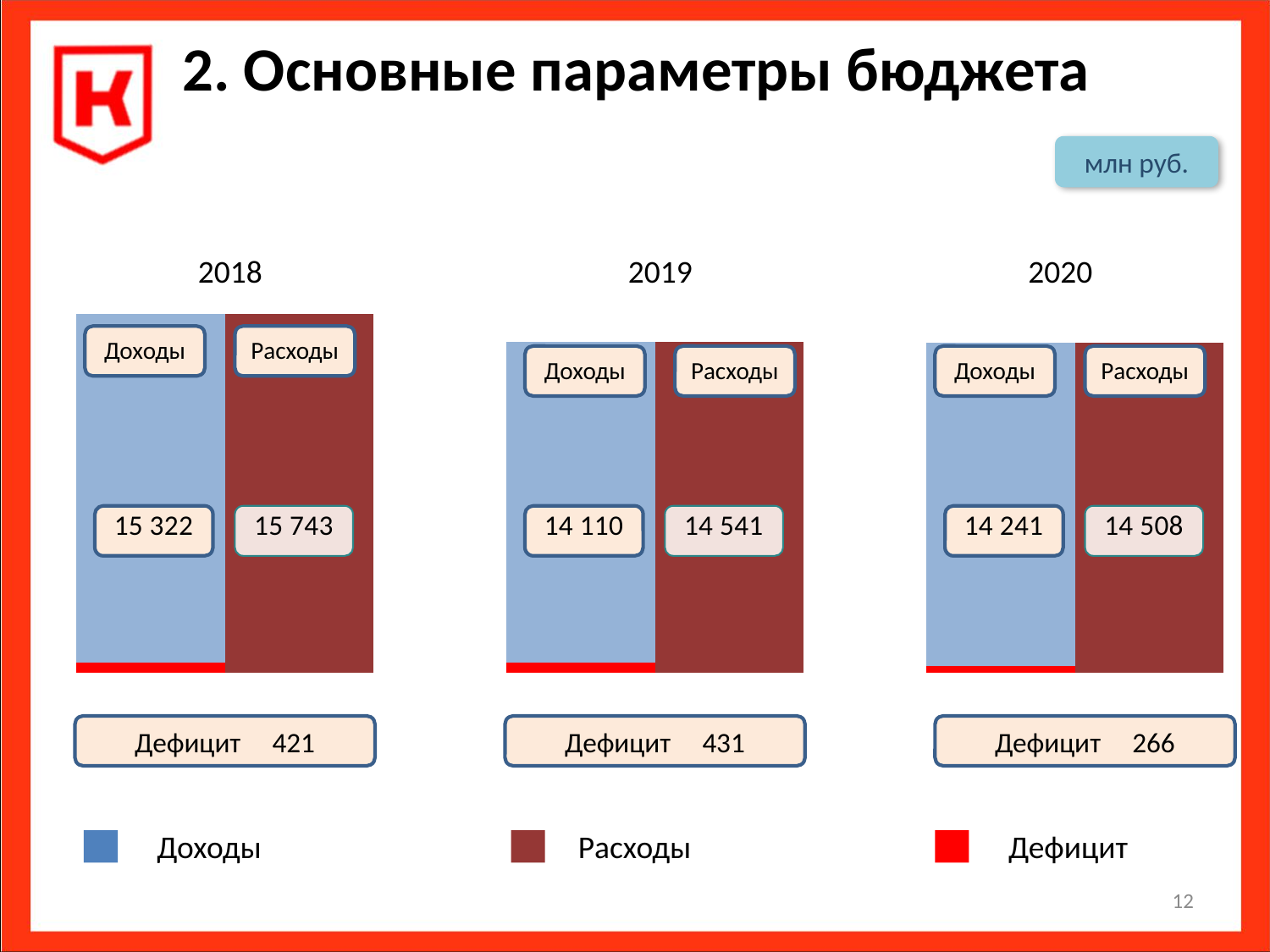

# 2. Основные параметры бюджета

### Chart

| Category | Дефицит | Доход | Дефицит2 |
|---|---|---|---|
| Дох | 421.0 | 15322.0 | None |
| Расх | None | None | 15743.0 |

### Chart

| Category | Дефицит | Доход | Дефицит2 |
|---|---|---|---|
| Дох | 431.0 | 14110.0 | None |
| Расх | None | None | 14541.0 |

### Chart

| Category | Дефицит | Доход | Дефицит2 |
|---|---|---|---|
| Дох | 266.0 | 14241.0 | None |
| Расх | None | None | 14508.0 |
млн руб.
2018
2019
2020
Доходы
Расходы
Доходы
Расходы
Доходы
Расходы
Дефицит     421
Дефицит     431
Дефицит     266
Доходы
Расходы
Дефицит

12